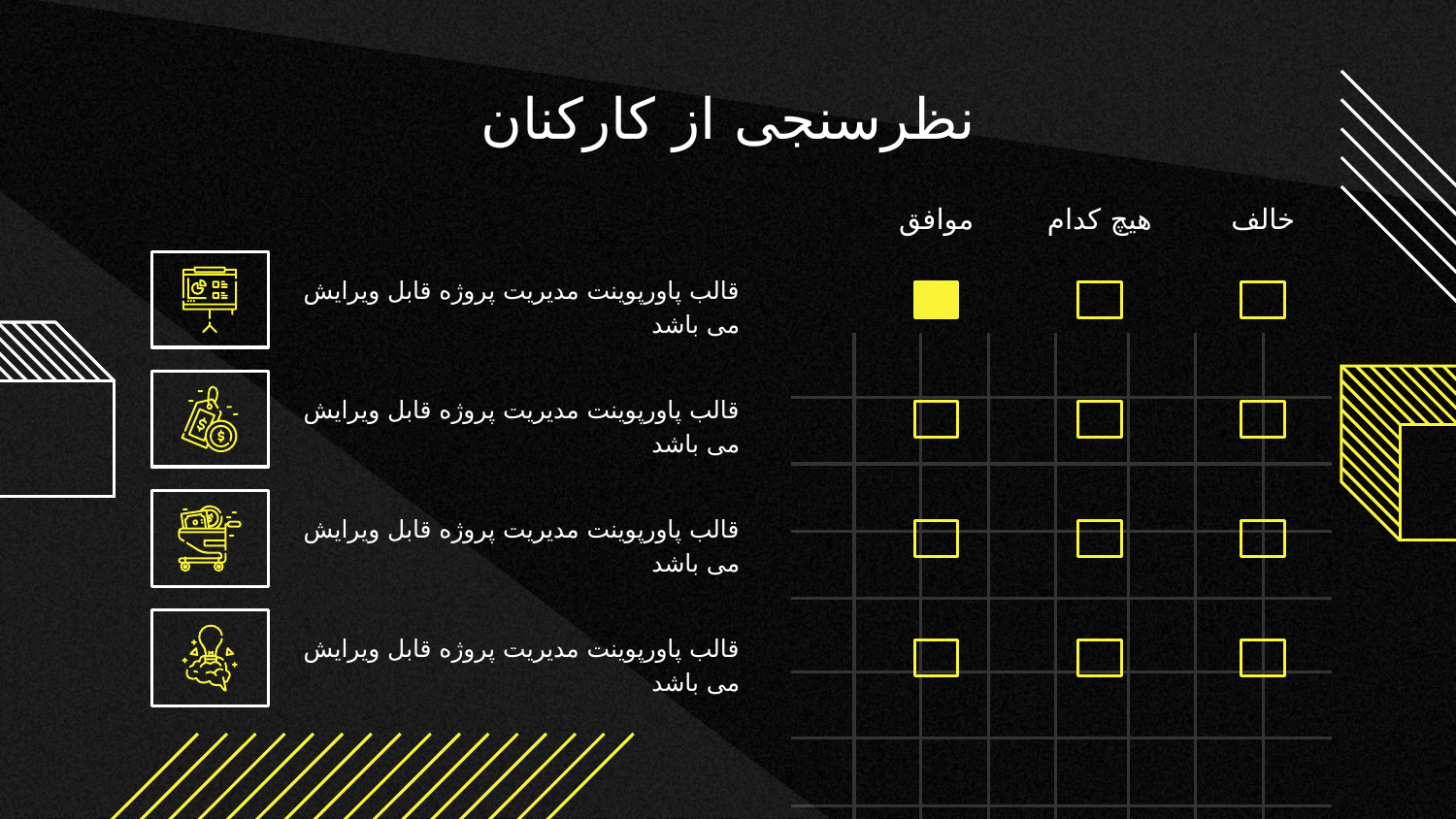

# نظرسنجی از کارکنان
موافق
هیچ کدام
خالف

قالب پاورپوینت مدیریت پروژه قابل ویرایش می باشد

قالب پاورپوینت مدیریت پروژه قابل ویرایش می باشد

قالب پاورپوینت مدیریت پروژه قابل ویرایش می باشد

قالب پاورپوینت مدیریت پروژه قابل ویرایش می باشد